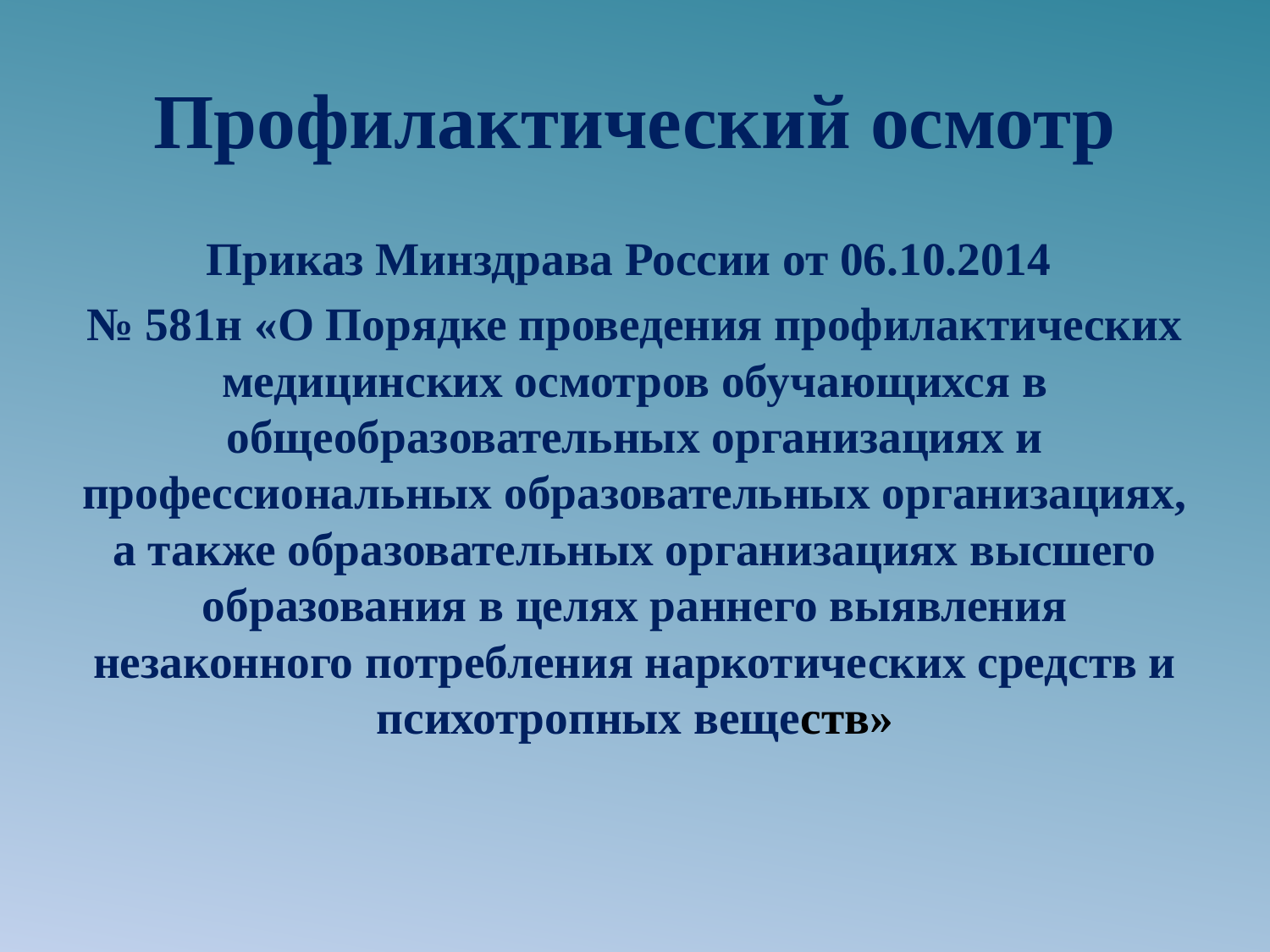

# Профилактический осмотр
Приказ Минздрава России от 06.10.2014
№ 581н «О Порядке проведения профилактических медицинских осмотров обучающихся в общеобразовательных организациях и профессиональных образовательных организациях, а также образовательных организациях высшего образования в целях раннего выявления незаконного потребления наркотических средств и психотропных веществ»